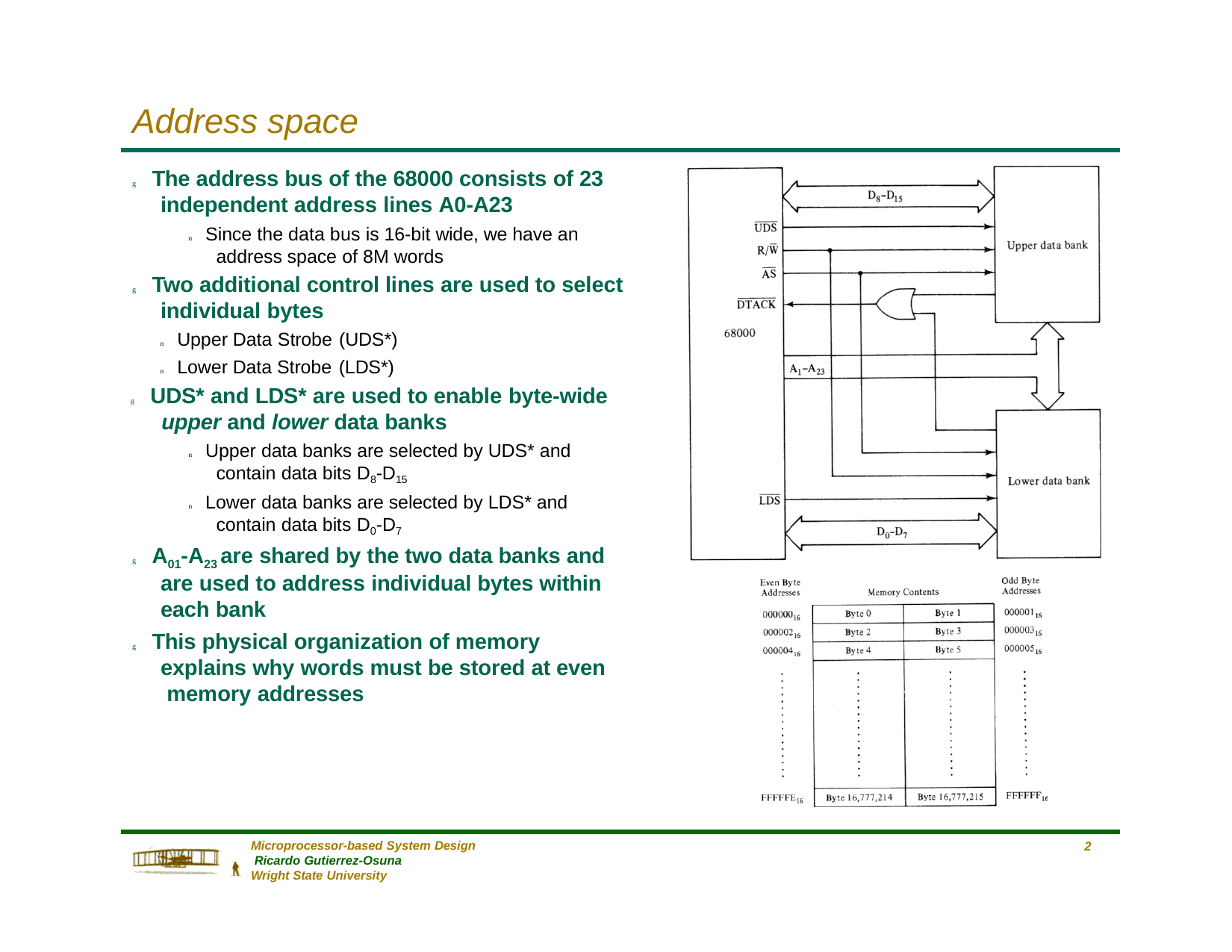

# Address space
g The address bus of the 68000 consists of 23  independent address lines A0-A23
n Since the data bus is 16-bit wide, we have an  address space of 8M words
g Two additional control lines are used to select  individual bytes
n Upper Data Strobe (UDS*)
n Lower Data Strobe (LDS*)
g UDS* and LDS* are used to enable byte-wide
upper and lower data banks
n Upper data banks are selected by UDS* and  contain data bits D8-D15
n Lower data banks are selected by LDS* and  contain data bits D0-D7
g A01-A23 are shared by the two data banks and  are used to address individual bytes within  each bank
g This physical organization of memory  explains why words must be stored at even  memory addresses

Microprocessor-based System Design  Ricardo Gutierrez-Osuna
Wright State University
2